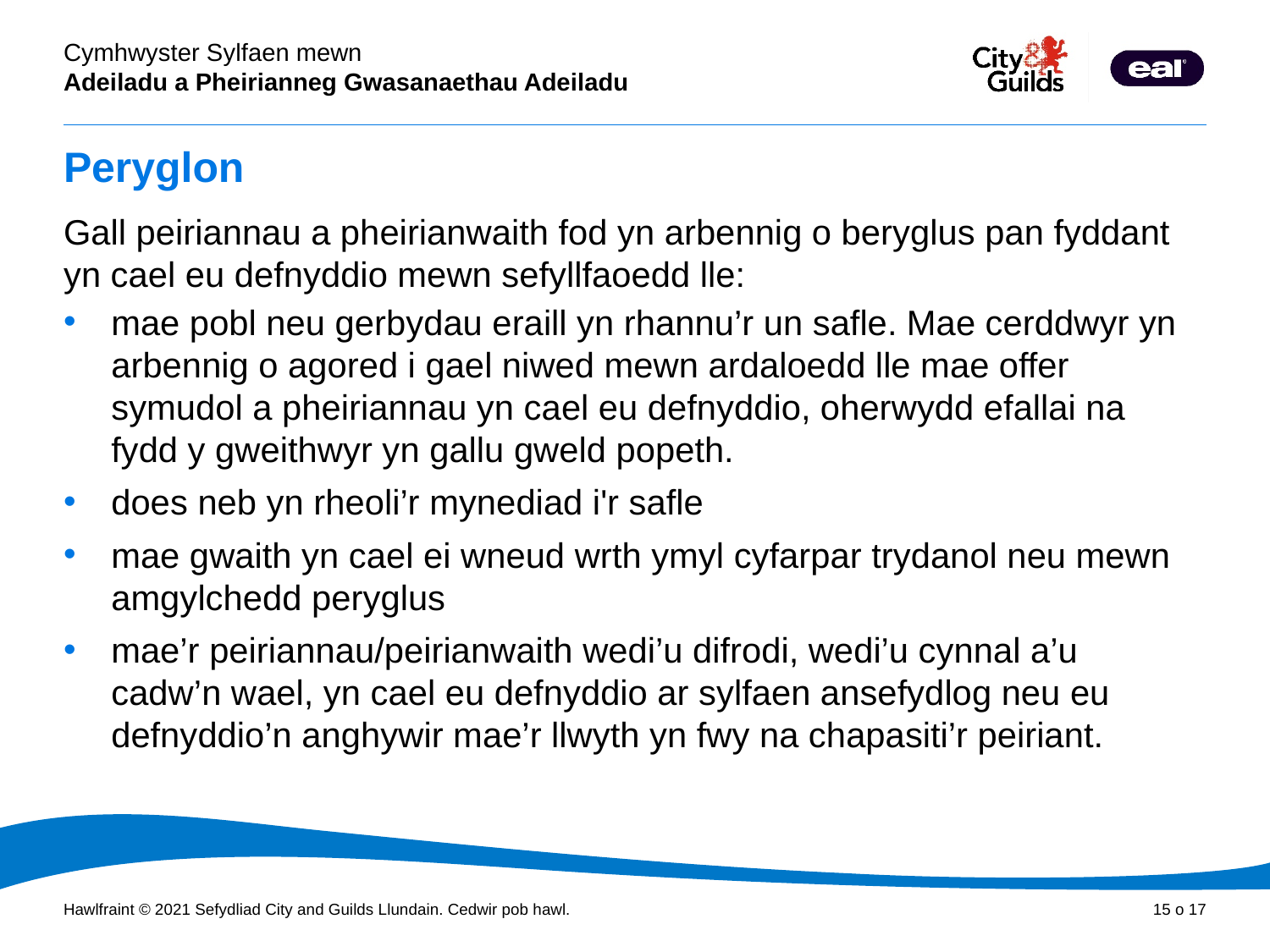

# Peryglon
Gall peiriannau a pheirianwaith fod yn arbennig o beryglus pan fyddant yn cael eu defnyddio mewn sefyllfaoedd lle:
mae pobl neu gerbydau eraill yn rhannu’r un safle. Mae cerddwyr yn arbennig o agored i gael niwed mewn ardaloedd lle mae offer symudol a pheiriannau yn cael eu defnyddio, oherwydd efallai na fydd y gweithwyr yn gallu gweld popeth.
does neb yn rheoli’r mynediad i'r safle
mae gwaith yn cael ei wneud wrth ymyl cyfarpar trydanol neu mewn amgylchedd peryglus
mae’r peiriannau/peirianwaith wedi’u difrodi, wedi’u cynnal a’u cadw’n wael, yn cael eu defnyddio ar sylfaen ansefydlog neu eu defnyddio’n anghywir mae’r llwyth yn fwy na chapasiti’r peiriant.